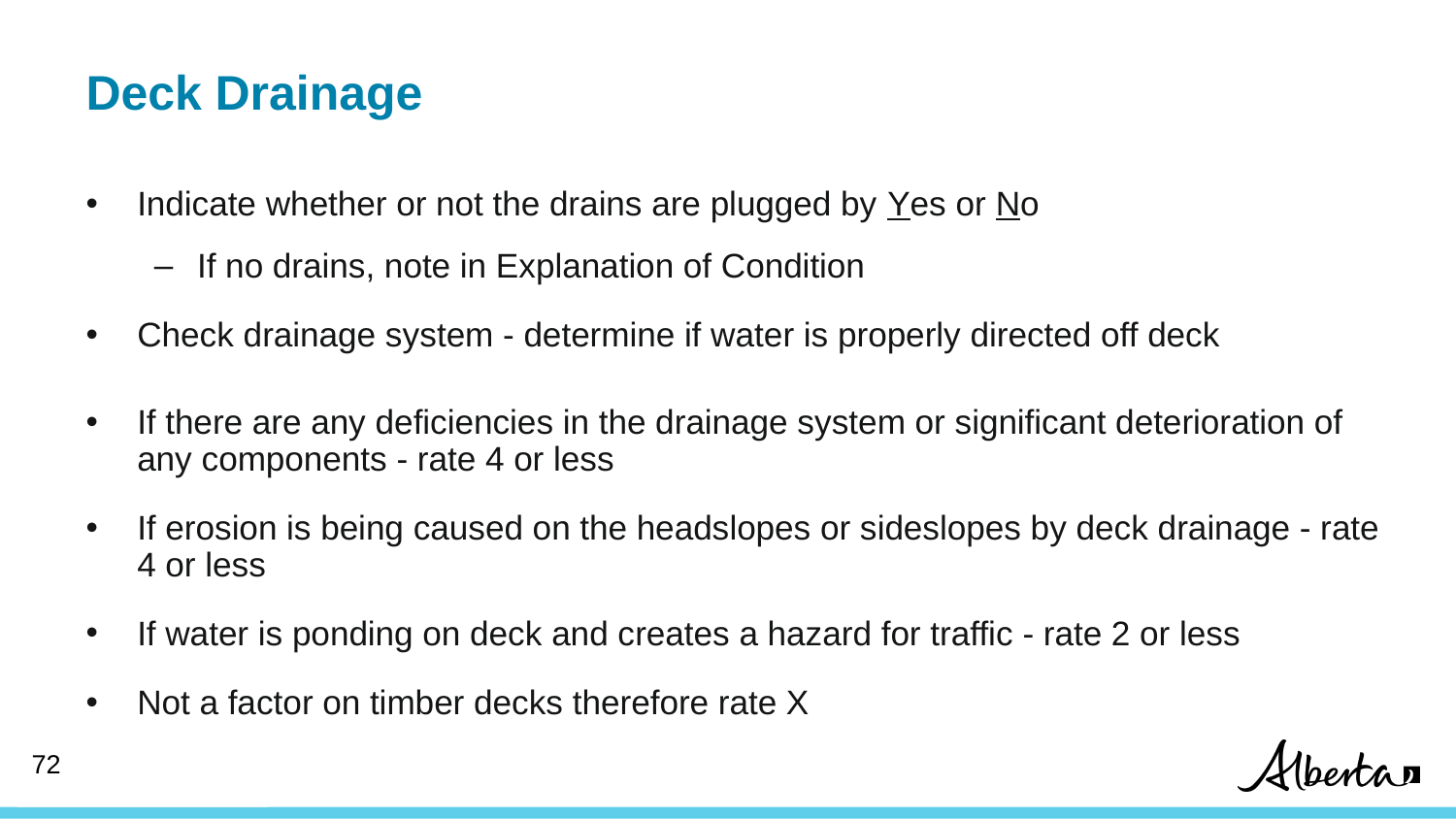

Deck Drainage
Indicate whether or not the drains are plugged by Yes or No

If no drains, note in Explanation of Condition

Check drainage system - determine if water is properly directed off deck

If there are any deficiencies in the drainage system or significant deterioration of any components - rate 4 or less

If erosion is being caused on the headslopes or sideslopes by deck drainage - rate 4 or less

If water is ponding on deck and creates a hazard for traffic - rate 2 or less

Not a factor on timber decks therefore rate X
72